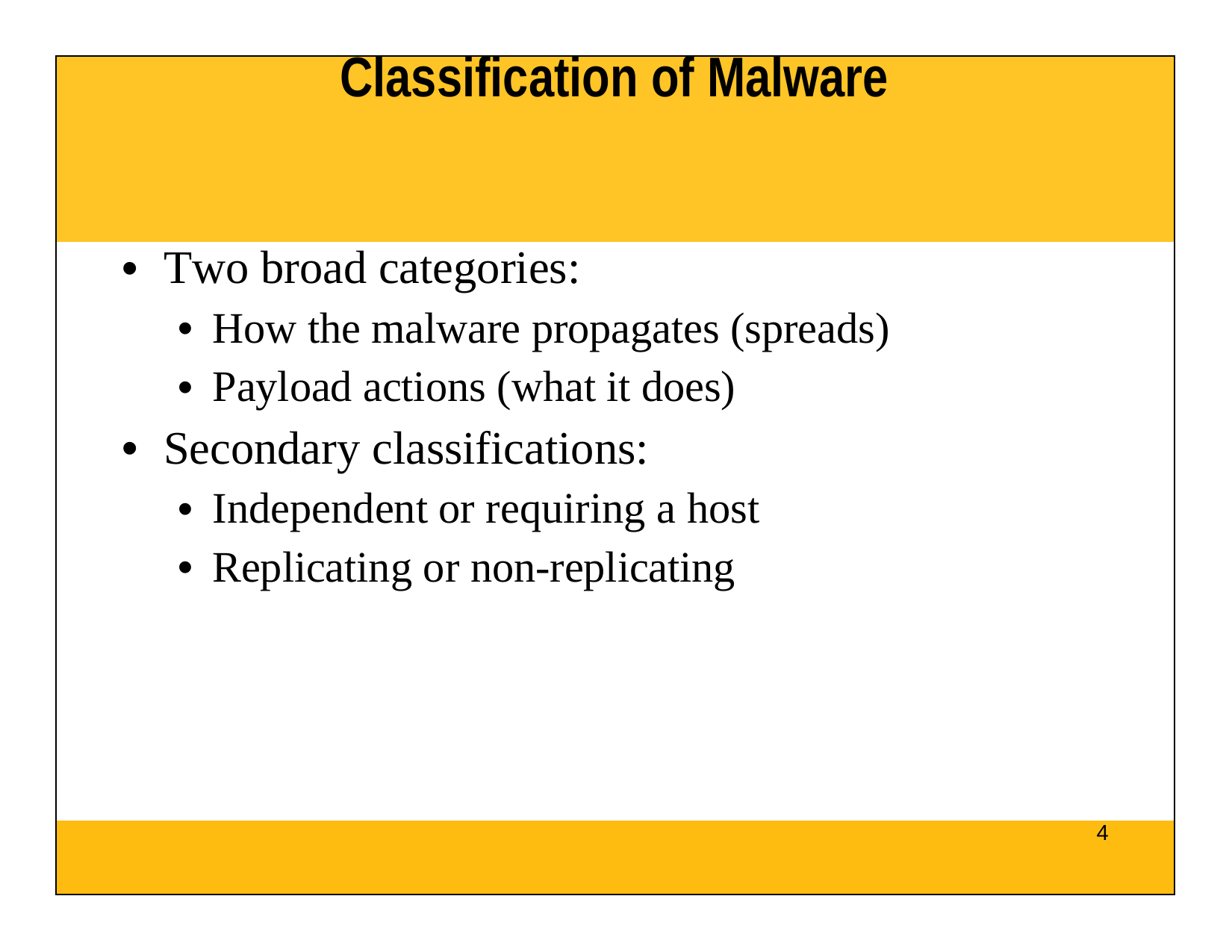

| Classification of Malware |
| --- |
| Two broad categories: How the malware propagates (spreads) Payload actions (what it does) Secondary classifications: Independent or requiring a host Replicating or non-replicating |
| 4 |